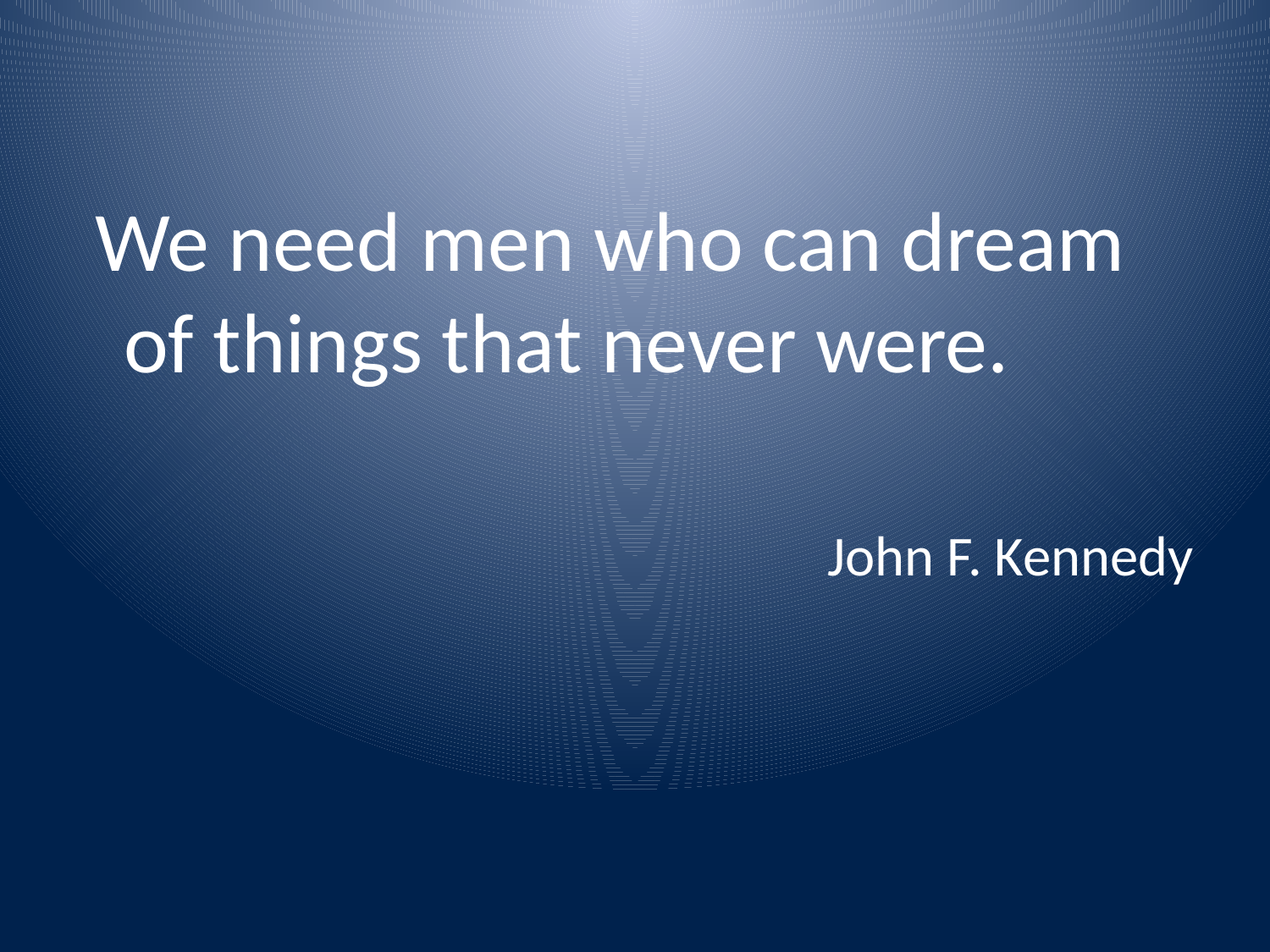

#
 We need men who can dream of things that never were.

John F. Kennedy